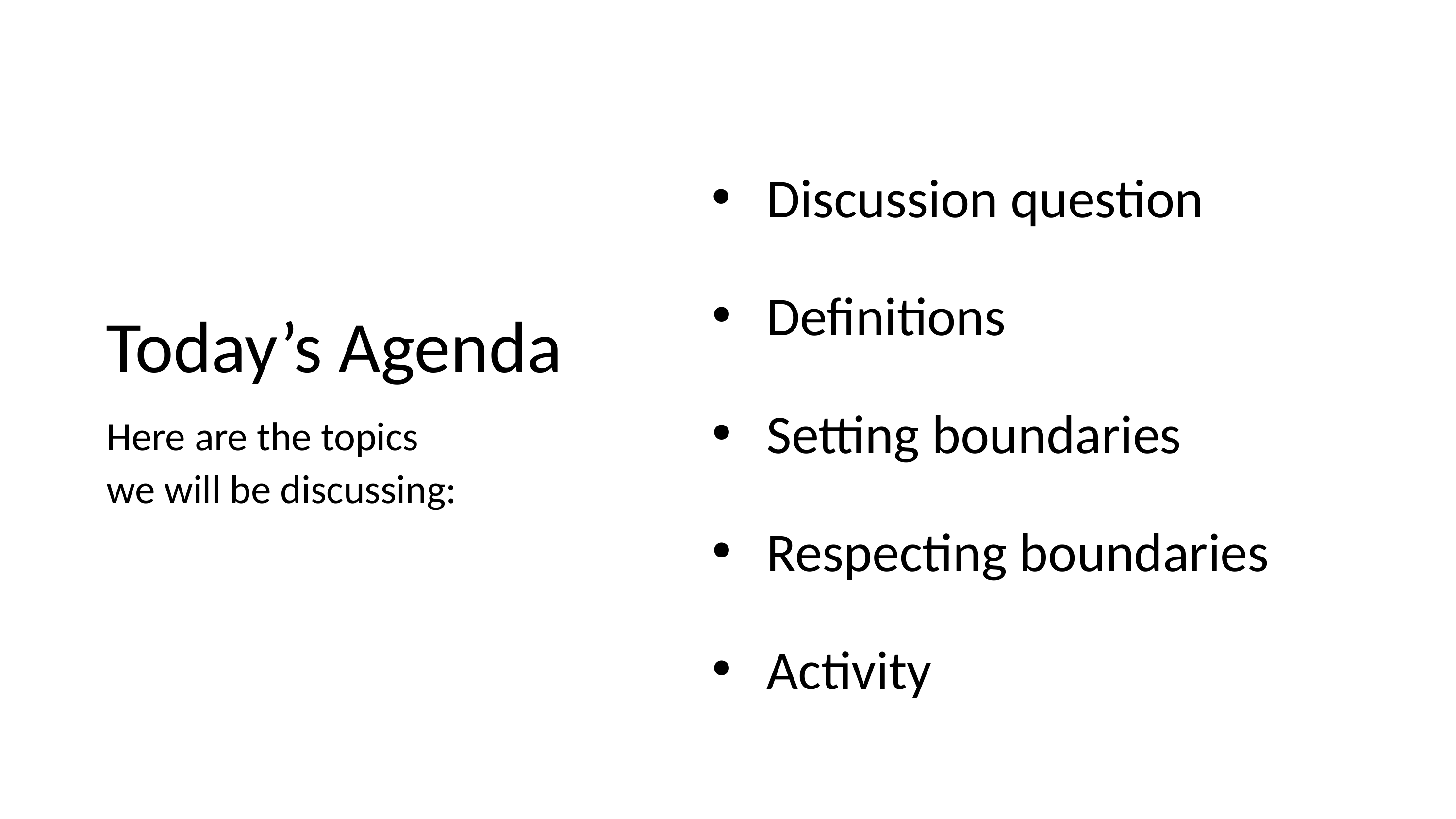

Discussion question
Definitions
Today’s Agenda
Setting boundaries
Here are the topics
we will be discussing:
Respecting boundaries
Activity